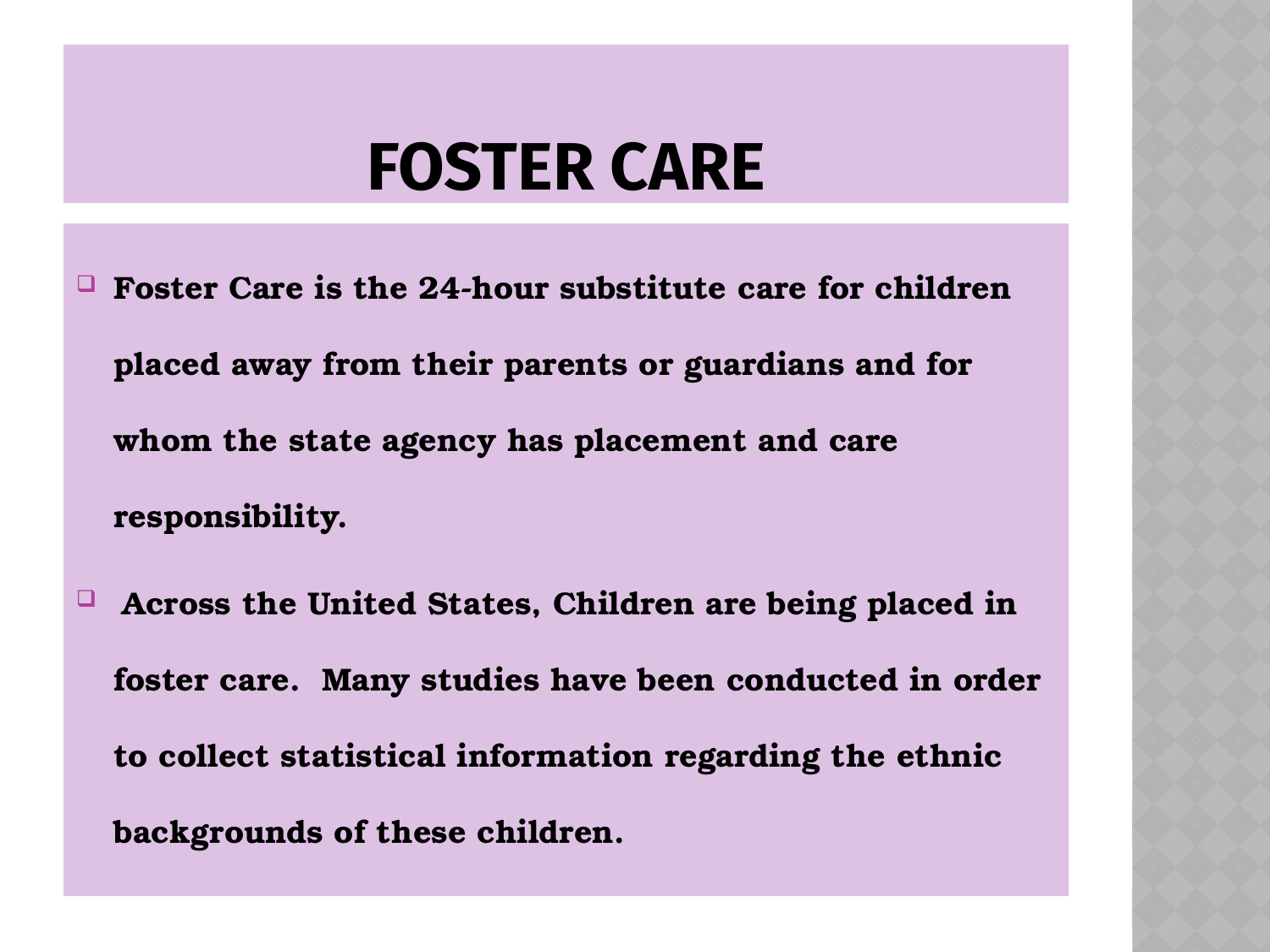

# Foster Care
Foster Care is the 24-hour substitute care for children placed away from their parents or guardians and for whom the state agency has placement and care responsibility.
 Across the United States, Children are being placed in foster care.  Many studies have been conducted in order to collect statistical information regarding the ethnic backgrounds of these children.